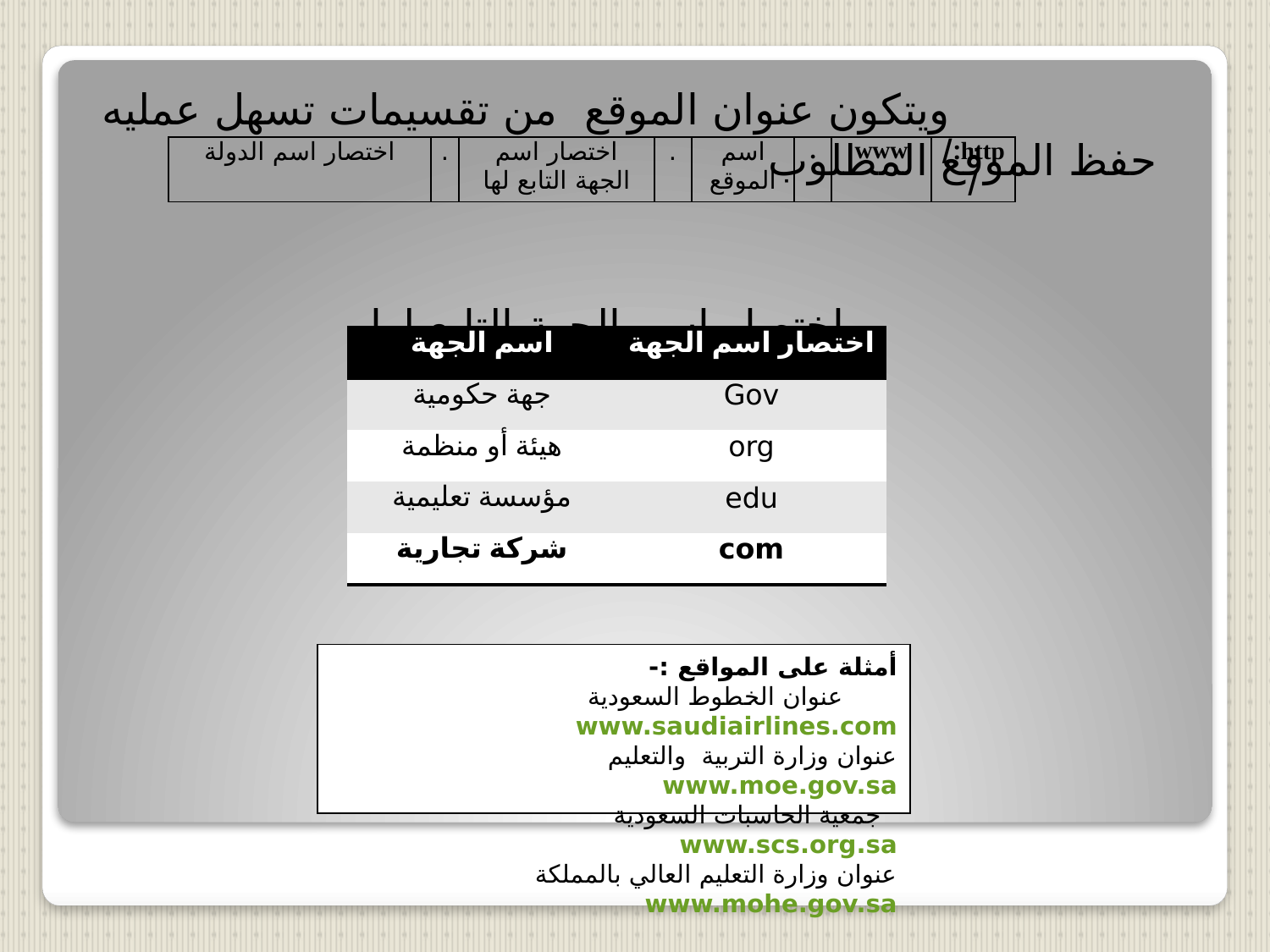

ويتكون عنوان الموقع  من تقسيمات تسهل عمليه حفظ الموقع المطلوب

     اختصار اسم الجهة التابع لها
| اختصار اسم الدولة | . | اختصار اسم الجهة التابع لها | . | اسم الموقع | . | www | http:// |
| --- | --- | --- | --- | --- | --- | --- | --- |
| اسم الجهة | اختصار اسم الجهة |
| --- | --- |
| جهة حكومية | Gov |
| هيئة أو منظمة | org |
| مؤسسة تعليمية | edu |
| شركة تجارية | com |
أمثلة على المواقع :-
       عنوان الخطوط السعودية                  www.saudiairlines.com
عنوان وزارة التربية  والتعليم                             www.moe.gov.sa
  جمعية الحاسبات السعودية                                   www.scs.org.sa
عنوان وزارة التعليم العالي بالمملكة                      www.mohe.gov.sa